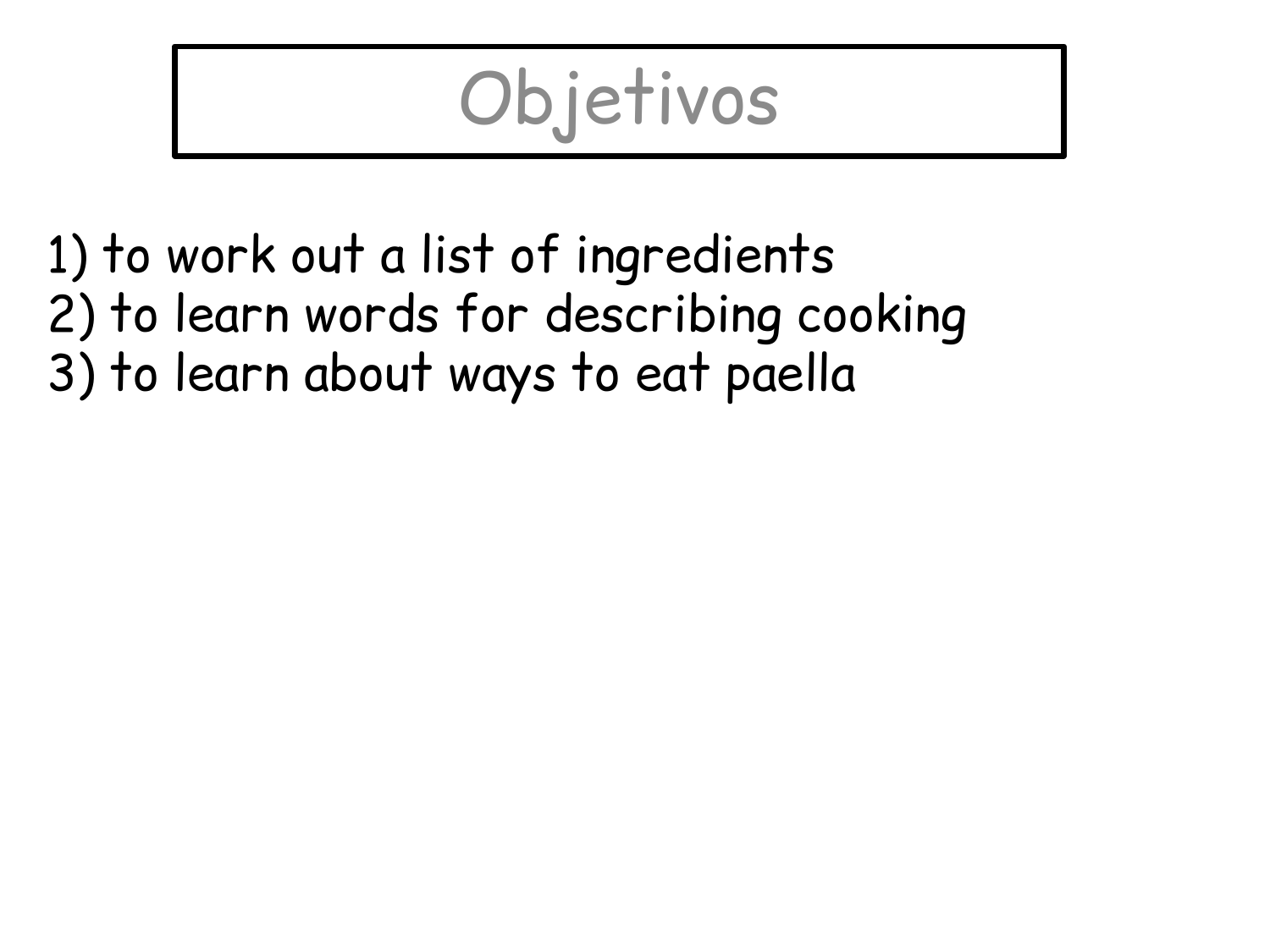

Objetivos
1) to work out a list of ingredients
2) to learn words for describing cooking
3) to learn about ways to eat paella